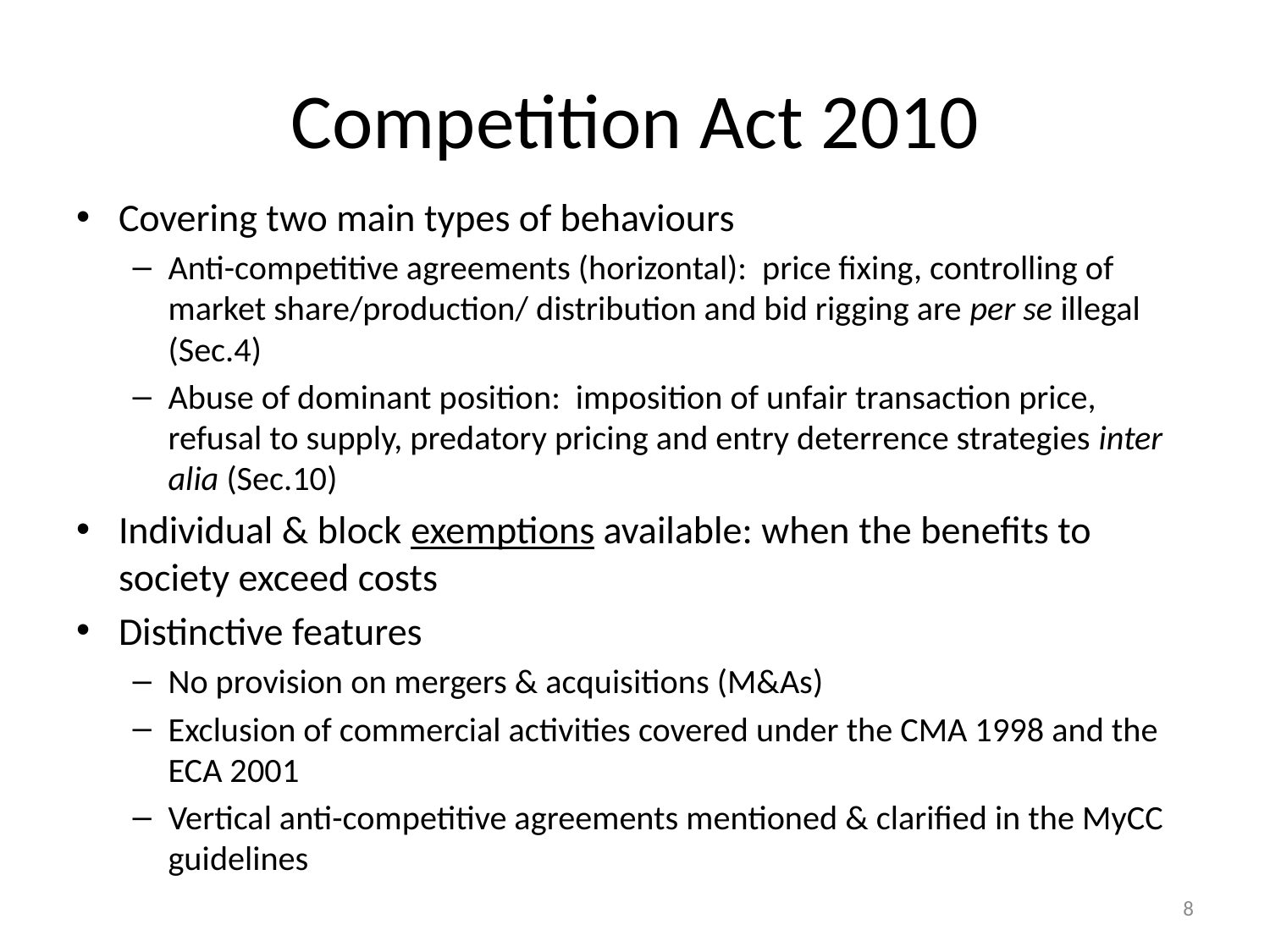

# Competition Act 2010
Covering two main types of behaviours
Anti-competitive agreements (horizontal):  price fixing, controlling of market share/production/ distribution and bid rigging are per se illegal (Sec.4)
Abuse of dominant position:  imposition of unfair transaction price, refusal to supply, predatory pricing and entry deterrence strategies inter alia (Sec.10)
Individual & block exemptions available: when the benefits to society exceed costs
Distinctive features
No provision on mergers & acquisitions (M&As)
Exclusion of commercial activities covered under the CMA 1998 and the ECA 2001
Vertical anti-competitive agreements mentioned & clarified in the MyCC guidelines
8